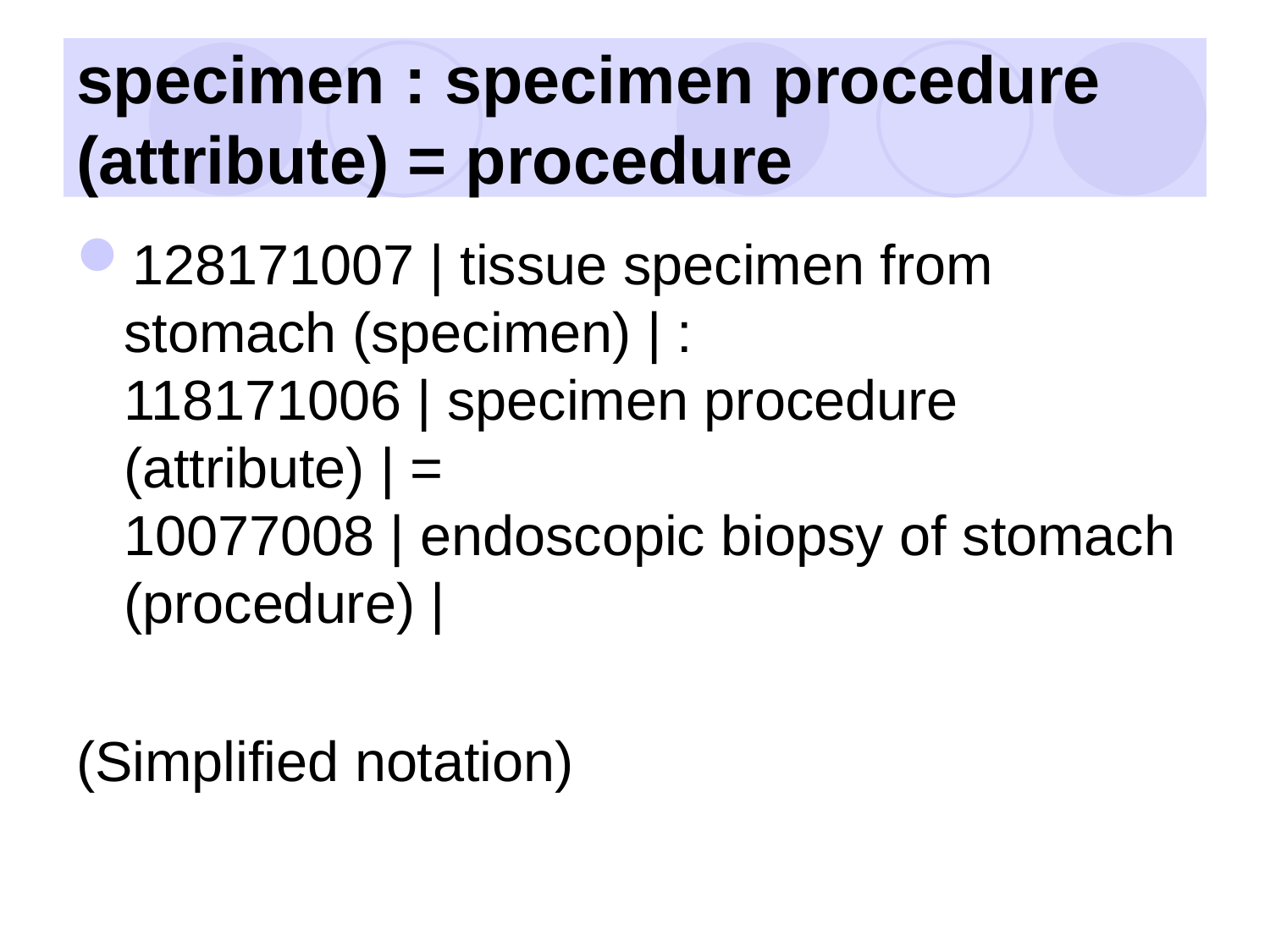

# specimen : specimen procedure (attribute) = procedure
128171007 | tissue specimen from stomach (specimen) | :
118171006 | specimen procedure (attribute) | =
10077008 | endoscopic biopsy of stomach (procedure) |

(Simplified notation)